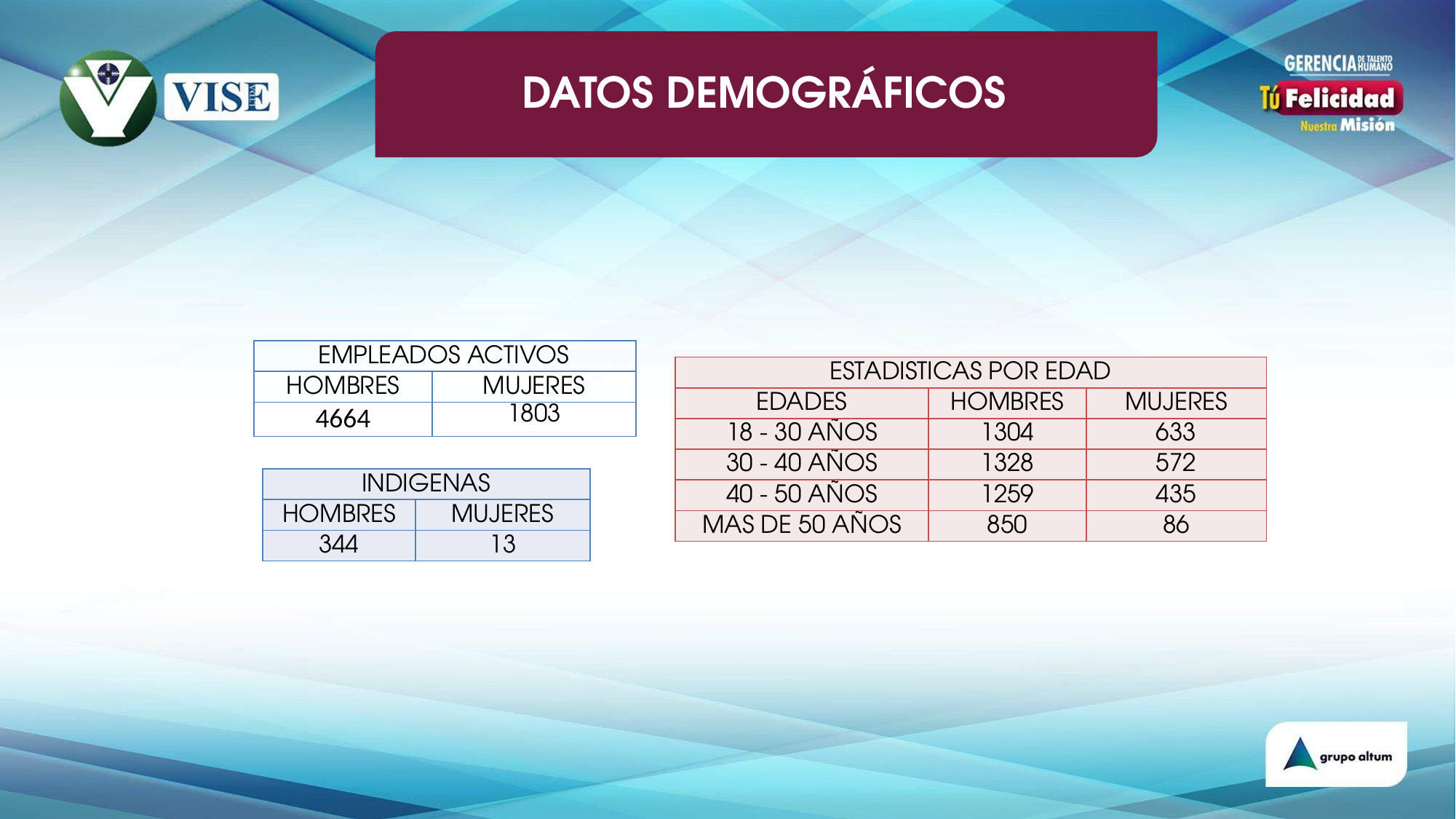

# DATOS DEMOGRÁFICOS
| EMPLEADOS ACTIVOS |  |
| --- | --- |
| HOMBRES | MUJERES |
| 4664 | 1803 |
| ESTADISTICAS POR EDAD |  |  |
| --- | --- | --- |
| EDADES | HOMBRES | MUJERES |
| 18 - 30 AÑOS | 1304 | 633 |
| 30 - 40 AÑOS | 1328 | 572 |
| 40 - 50 AÑOS | 1259 | 435 |
| MAS DE 50 AÑOS | 850 | 86 |
| INDIGENAS |  |
| --- | --- |
| HOMBRES | MUJERES |
| 344 | 13 |